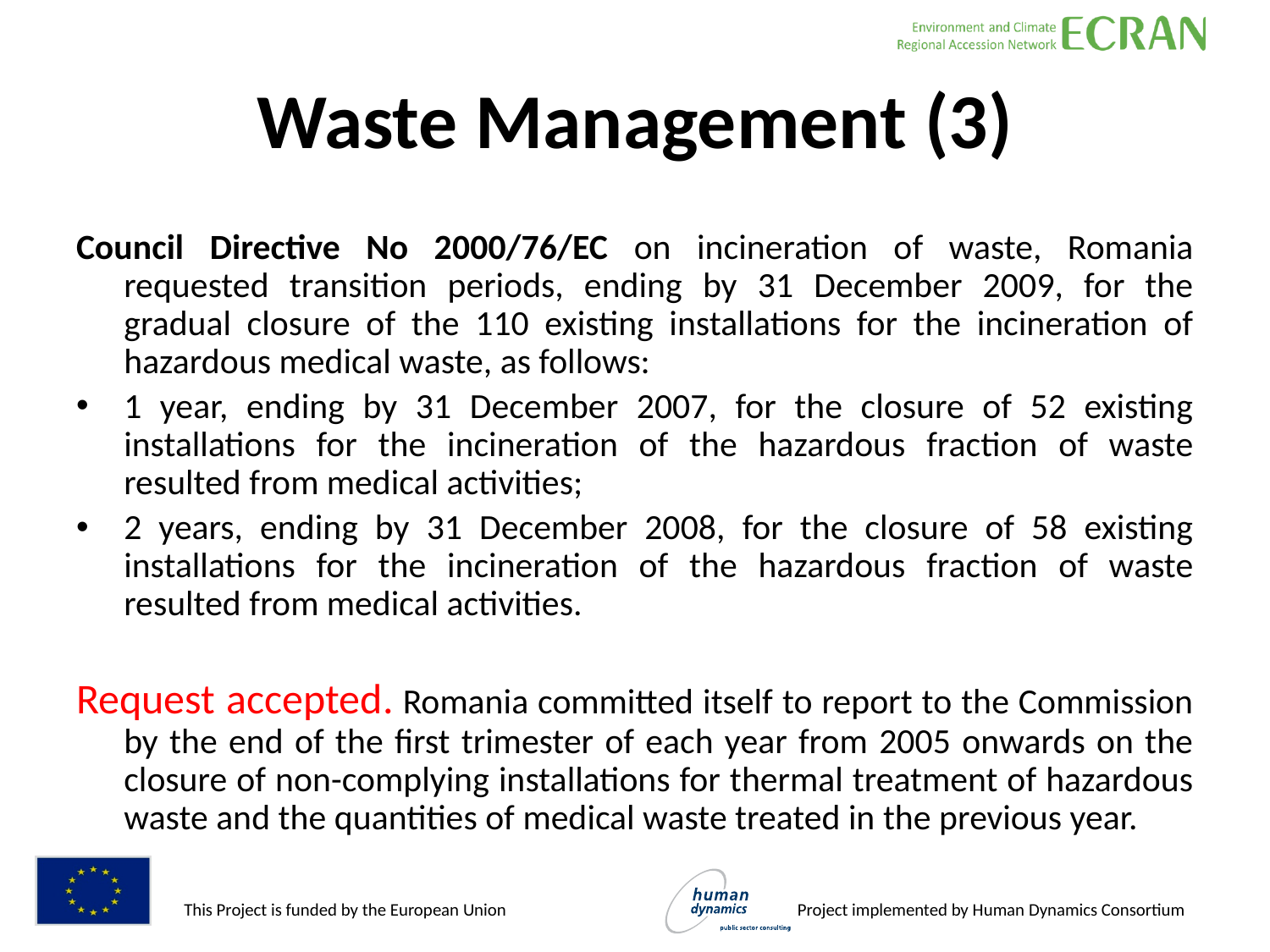

Waste Management (3)
Council Directive No 2000/76/EC on incineration of waste, Romania requested transition periods, ending by 31 December 2009, for the gradual closure of the 110 existing installations for the incineration of hazardous medical waste, as follows:
1 year, ending by 31 December 2007, for the closure of 52 existing installations for the incineration of the hazardous fraction of waste resulted from medical activities;
2 years, ending by 31 December 2008, for the closure of 58 existing installations for the incineration of the hazardous fraction of waste resulted from medical activities.

Request accepted. Romania committed itself to report to the Commission by the end of the first trimester of each year from 2005 onwards on the closure of non-complying installations for thermal treatment of hazardous waste and the quantities of medical waste treated in the previous year.